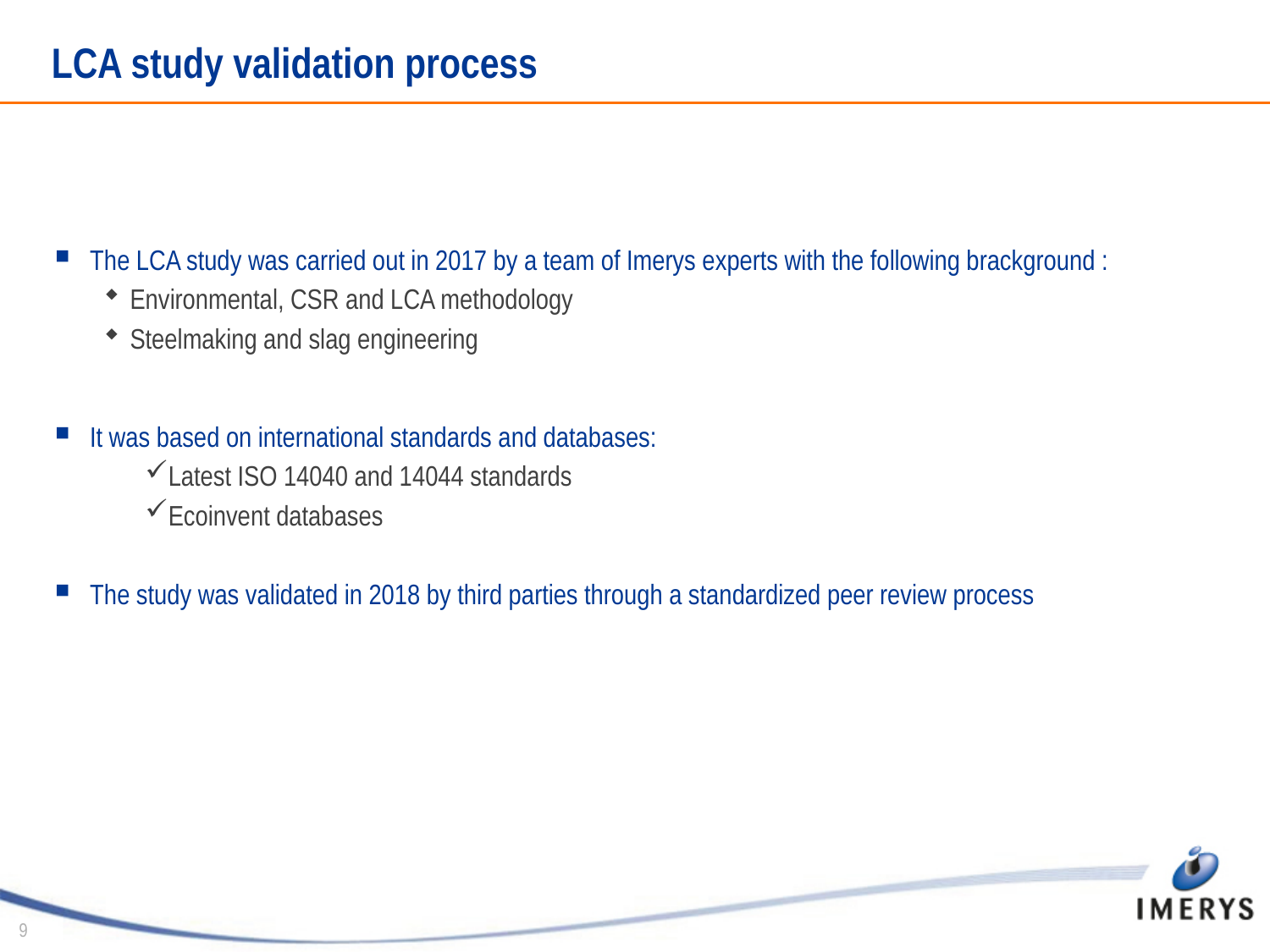

# LCA study validation process
The LCA study was carried out in 2017 by a team of Imerys experts with the following brackground :
Environmental, CSR and LCA methodology
Steelmaking and slag engineering

It was based on international standards and databases:
Latest ISO 14040 and 14044 standards
Ecoinvent databases

The study was validated in 2018 by third parties through a standardized peer review process
9